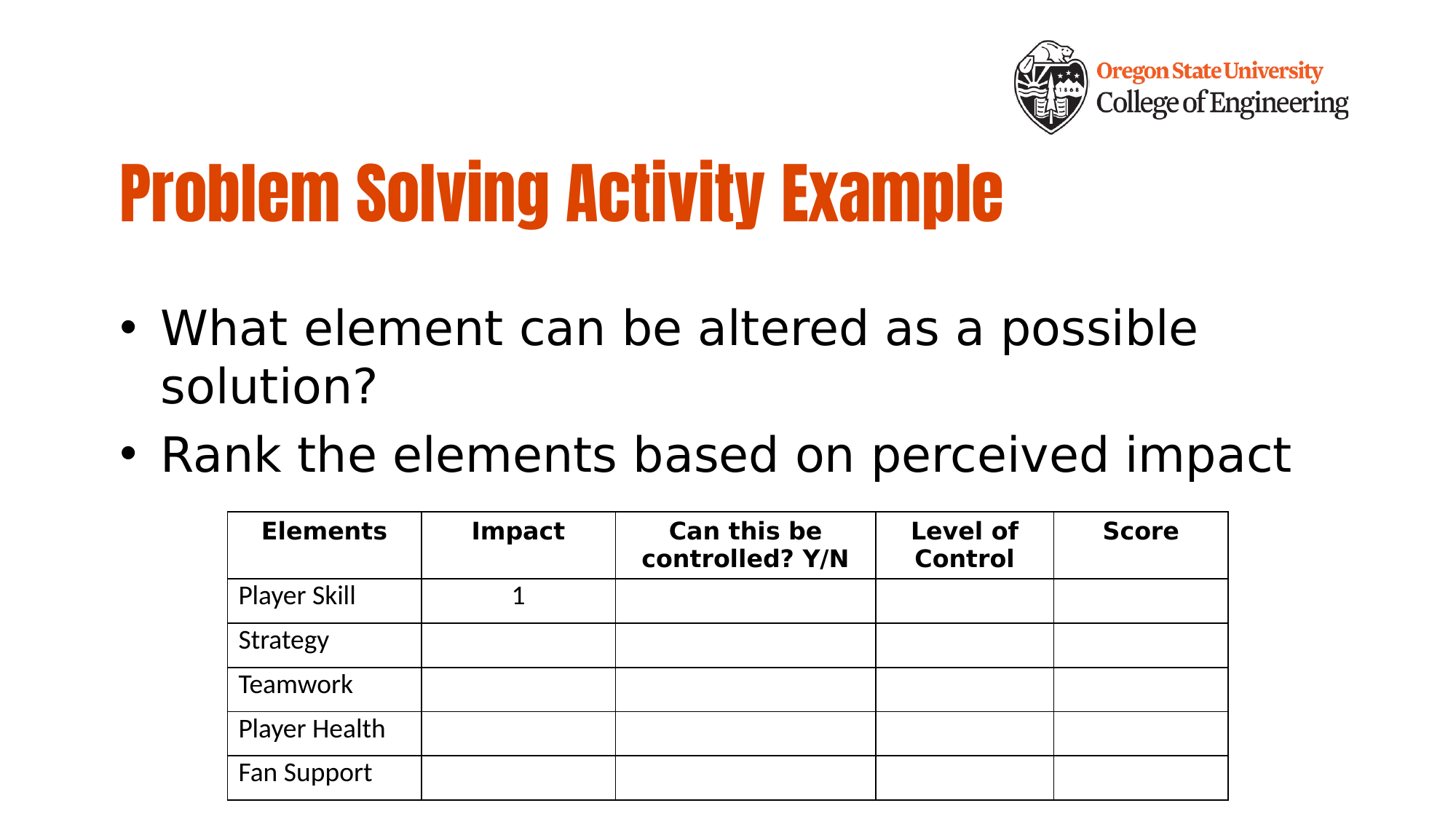

# Problem Solving Activity Example
What element can be altered as a possible solution?
Rank the elements based on perceived impact
| Elements | Impact | Can this be controlled? Y/N | Level of Control | Score |
| --- | --- | --- | --- | --- |
| Player Skill | 1 |  |  |  |
| Strategy |  |  |  |  |
| Teamwork |  |  |  |  |
| Player Health |  |  |  |  |
| Fan Support |  |  |  |  |